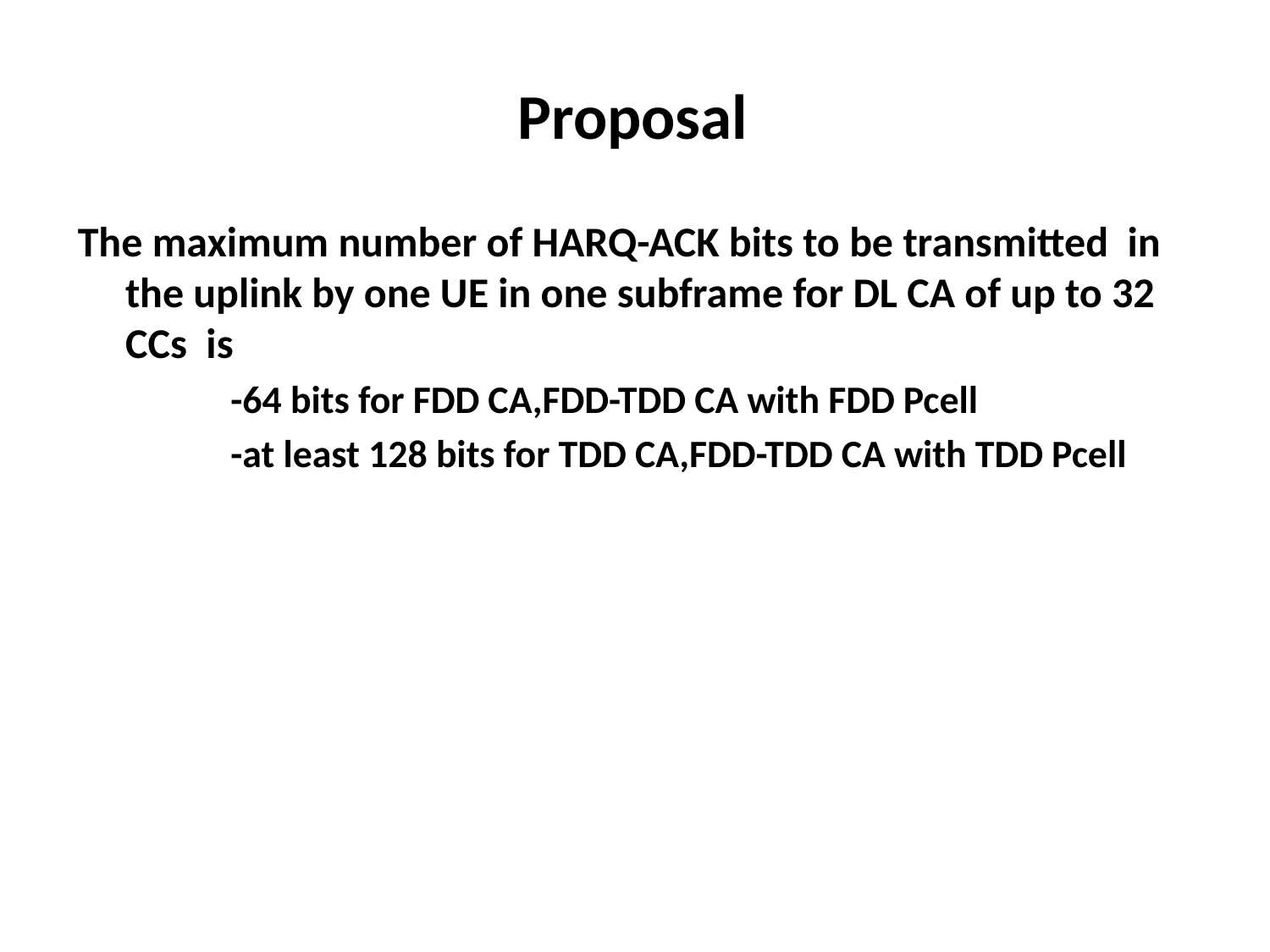

Proposal
The maximum number of HARQ-ACK bits to be transmitted  in the uplink by one UE in one subframe for DL CA of up to 32 CCs  is
   -64 bits for FDD CA,FDD-TDD CA with FDD Pcell
   -at least 128 bits for TDD CA,FDD-TDD CA with TDD Pcell